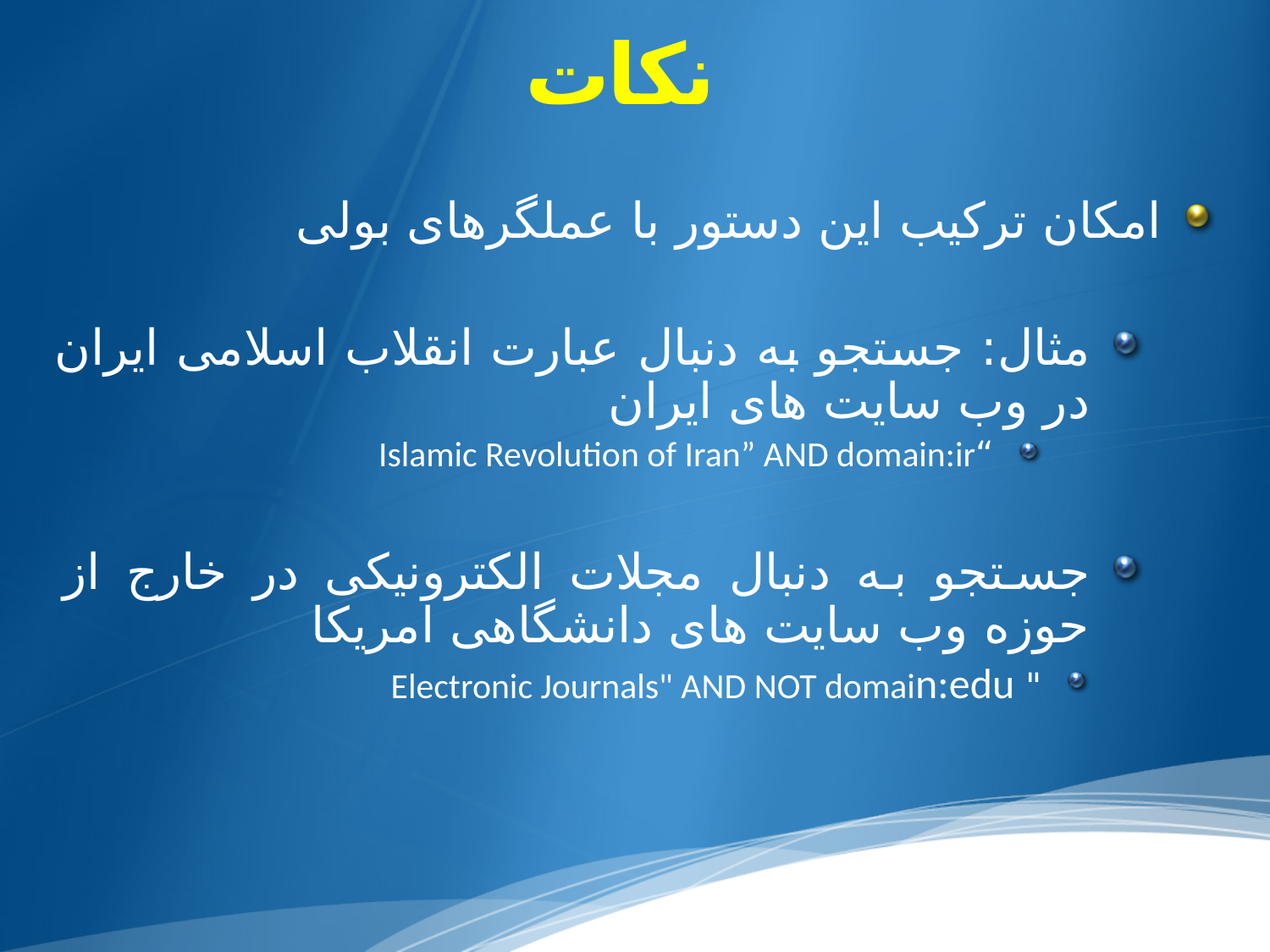

# نکات
امکان ترکیب این دستور با عملگرهای بولی

مثال: جستجو به دنبال عبارت انقلاب اسلامی ایران در وب سایت های ایران
“Islamic Revolution of Iran” AND domain:ir

جستجو به دنبال مجلات الکترونیکی در خارج از حوزه وب سایت های دانشگاهی امریکا
" Electronic Journals" AND NOT domain:edu